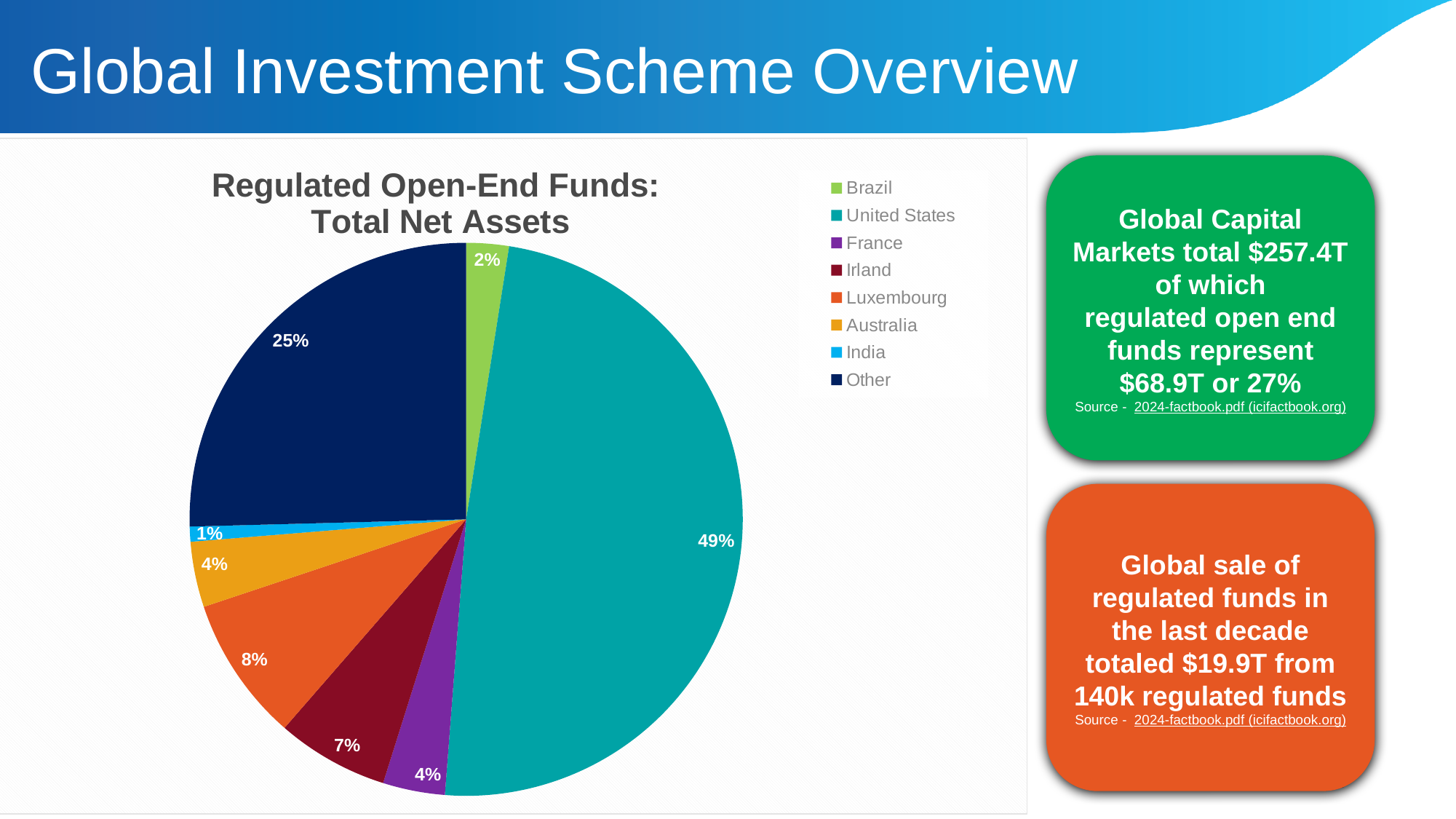

# Global Investment Scheme Overview

### Chart: Regulated Open-End Funds:
Total Net Assets

| Category | Regulated Open-End Funds: Total Net Assets |
|---|---|
| Brazil | 1715119.0 |
| United States | 33604478.0 |
| France | 2504081.0 |
| Irland | 4511414.0 |
| Luxembourg | 5839936.0 |
| Australia | 2645163.0 |
| India | 603767.0 |
| Other | 17527088.0 |
Global Capital Markets total $257.4T of which
regulated open end funds represent $68.9T or 27%
Source -  2024-factbook.pdf (icifactbook.org)
Global sale of regulated funds in the last decade totaled $19.9T from 140k regulated funds
Source -  2024-factbook.pdf (icifactbook.org)
31